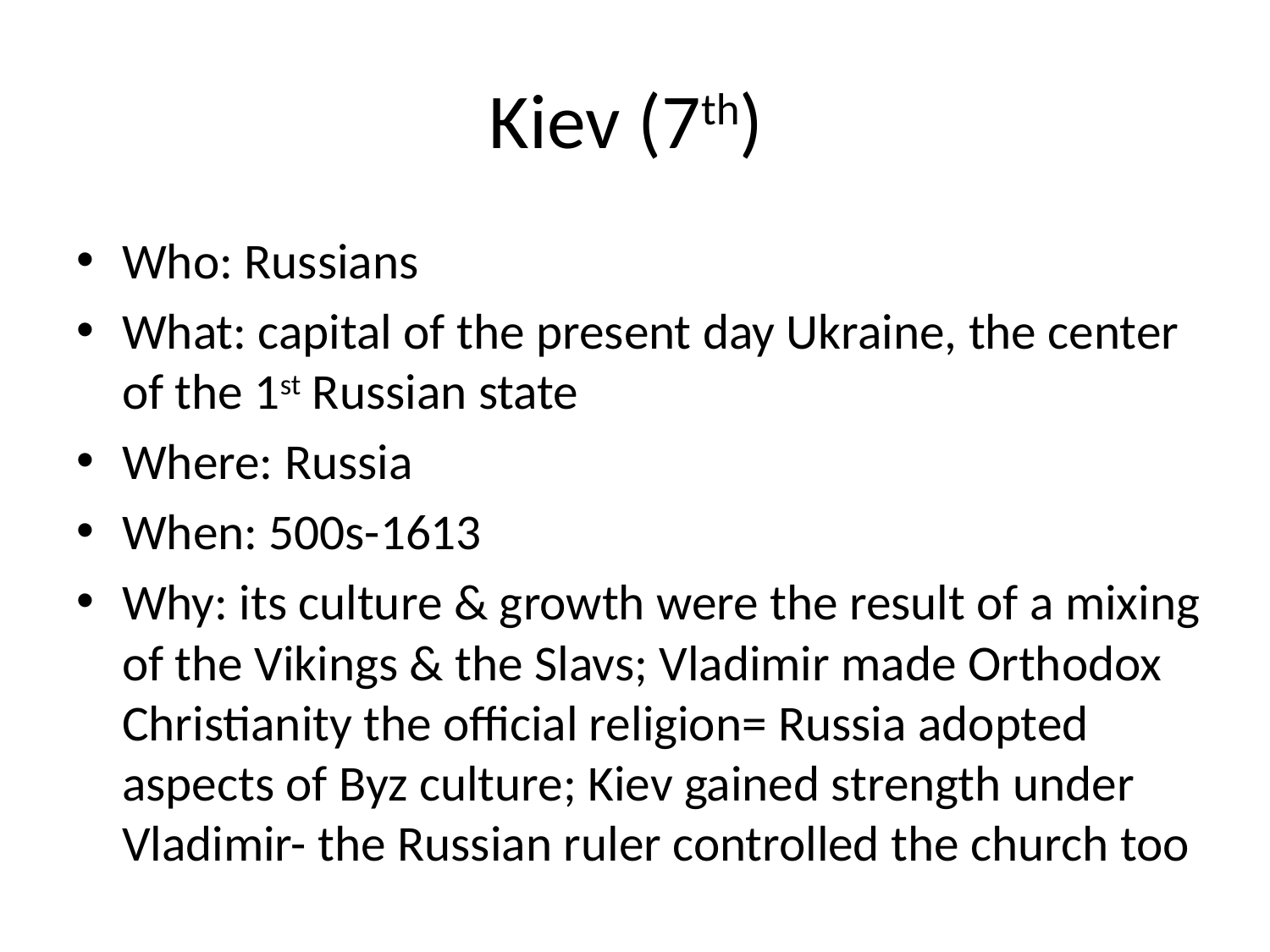

# Kiev (7th)
Who: Russians
What: capital of the present day Ukraine, the center of the 1st Russian state
Where: Russia
When: 500s-1613
Why: its culture & growth were the result of a mixing of the Vikings & the Slavs; Vladimir made Orthodox Christianity the official religion= Russia adopted aspects of Byz culture; Kiev gained strength under Vladimir- the Russian ruler controlled the church too